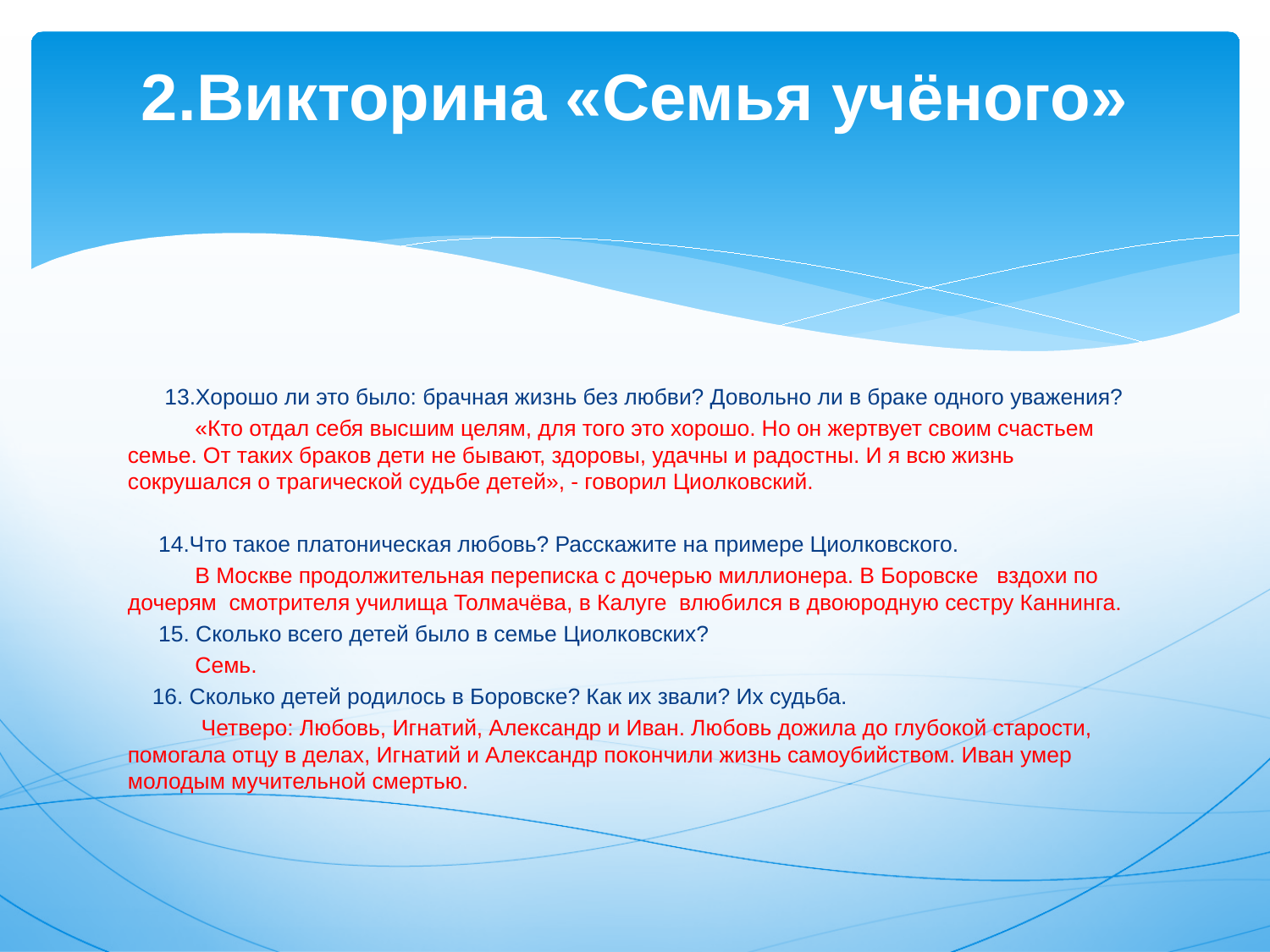

# 2.Викторина «Семья учёного»
      13.Хорошо ли это было: брачная жизнь без любви? Довольно ли в браке одного уважения?
           «Кто отдал себя высшим целям, для того это хорошо. Но он жертвует своим счастьем семье. От таких браков дети не бывают, здоровы, удачны и радостны. И я всю жизнь сокрушался о трагической судьбе детей», - говорил Циолковский.

     14.Что такое платоническая любовь? Расскажите на примере Циолковского.
           В Москве продолжительная переписка с дочерью миллионера. В Боровске   вздохи по дочерям  смотрителя училища Толмачёва, в Калуге  влюбился в двоюродную сестру Каннинга.
     15. Сколько всего детей было в семье Циолковских?
           Семь.
    16. Сколько детей родилось в Боровске? Как их звали? Их судьба.
            Четверо: Любовь, Игнатий, Александр и Иван. Любовь дожила до глубокой старости, помогала отцу в делах, Игнатий и Александр покончили жизнь самоубийством. Иван умер молодым мучительной смертью.